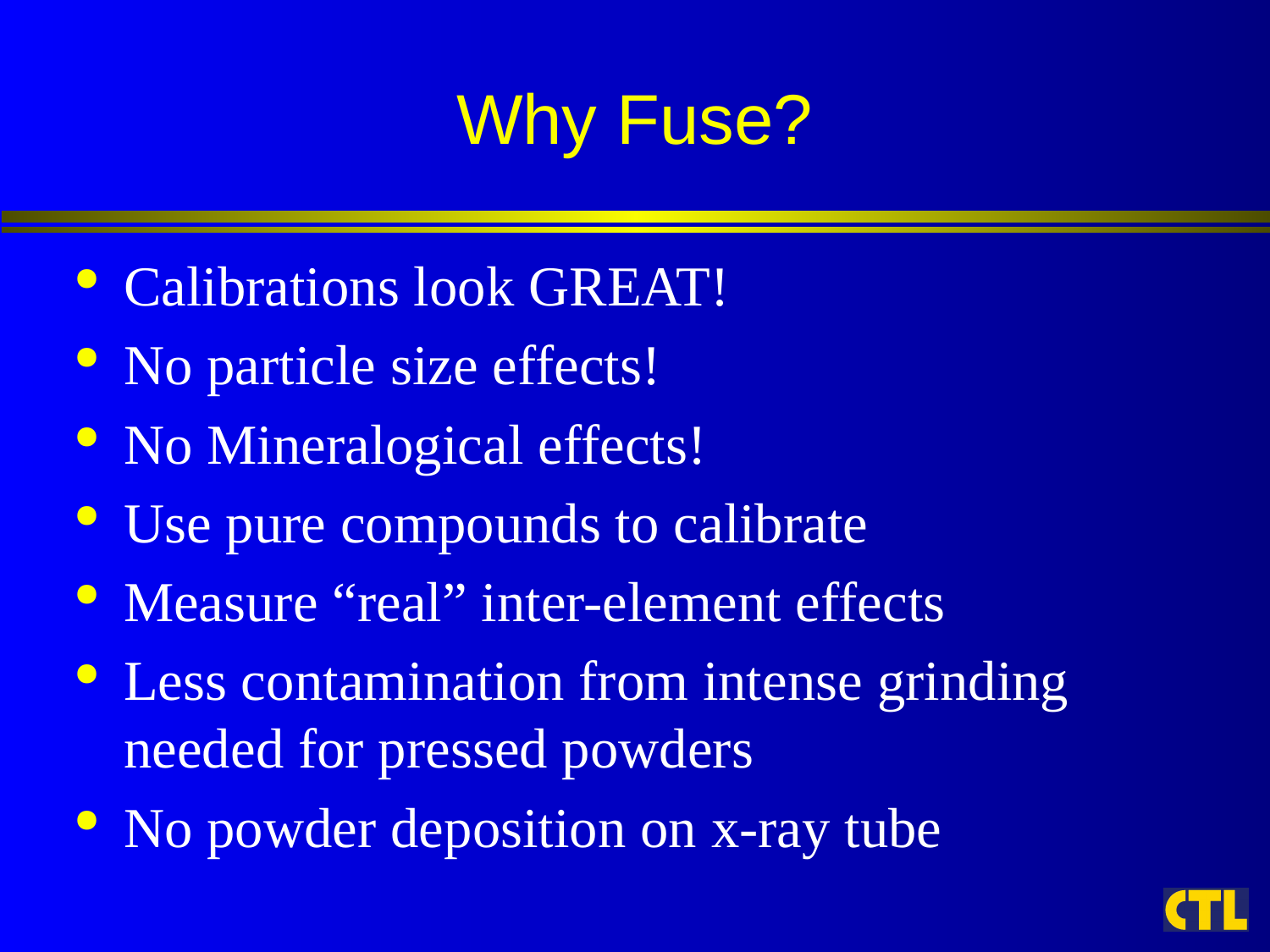

# Why Fuse?
Calibrations look GREAT!
No particle size effects!
No Mineralogical effects!
Use pure compounds to calibrate
Measure “real” inter-element effects
Less contamination from intense grinding needed for pressed powders
No powder deposition on x-ray tube